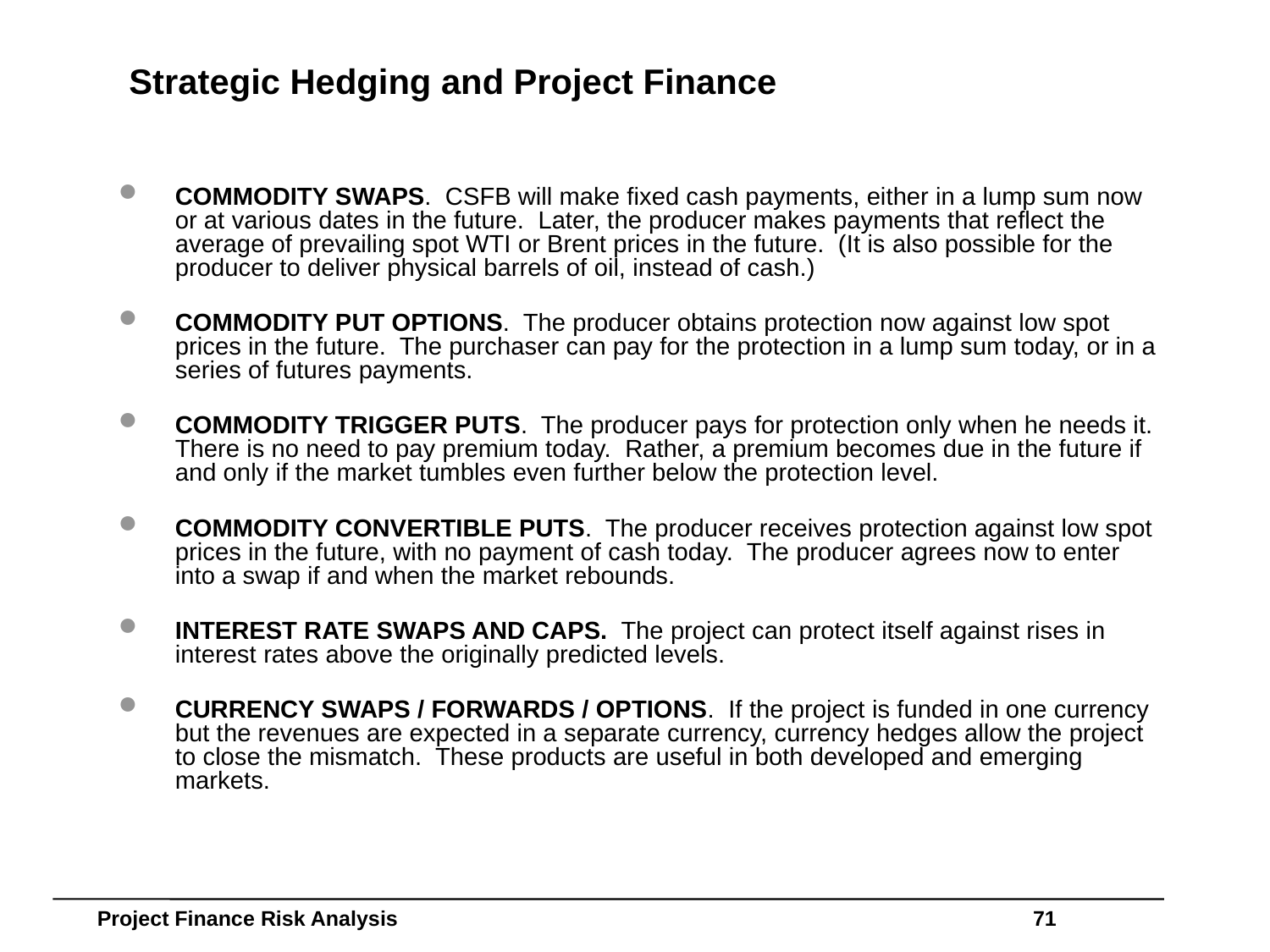

# Strategic Hedging and Project Finance
COMMODITY SWAPS.  CSFB will make fixed cash payments, either in a lump sum now or at various dates in the future.  Later, the producer makes payments that reflect the average of prevailing spot WTI or Brent prices in the future.  (It is also possible for the producer to deliver physical barrels of oil, instead of cash.)
COMMODITY PUT OPTIONS.  The producer obtains protection now against low spot prices in the future.  The purchaser can pay for the protection in a lump sum today, or in a series of futures payments.
COMMODITY TRIGGER PUTS.  The producer pays for protection only when he needs it.  There is no need to pay premium today.  Rather, a premium becomes due in the future if and only if the market tumbles even further below the protection level.
COMMODITY CONVERTIBLE PUTS.  The producer receives protection against low spot prices in the future, with no payment of cash today.  The producer agrees now to enter into a swap if and when the market rebounds.
INTEREST RATE SWAPS AND CAPS.  The project can protect itself against rises in interest rates above the originally predicted levels.
CURRENCY SWAPS / FORWARDS / OPTIONS.  If the project is funded in one currency but the revenues are expected in a separate currency, currency hedges allow the project to close the mismatch.  These products are useful in both developed and emerging markets.